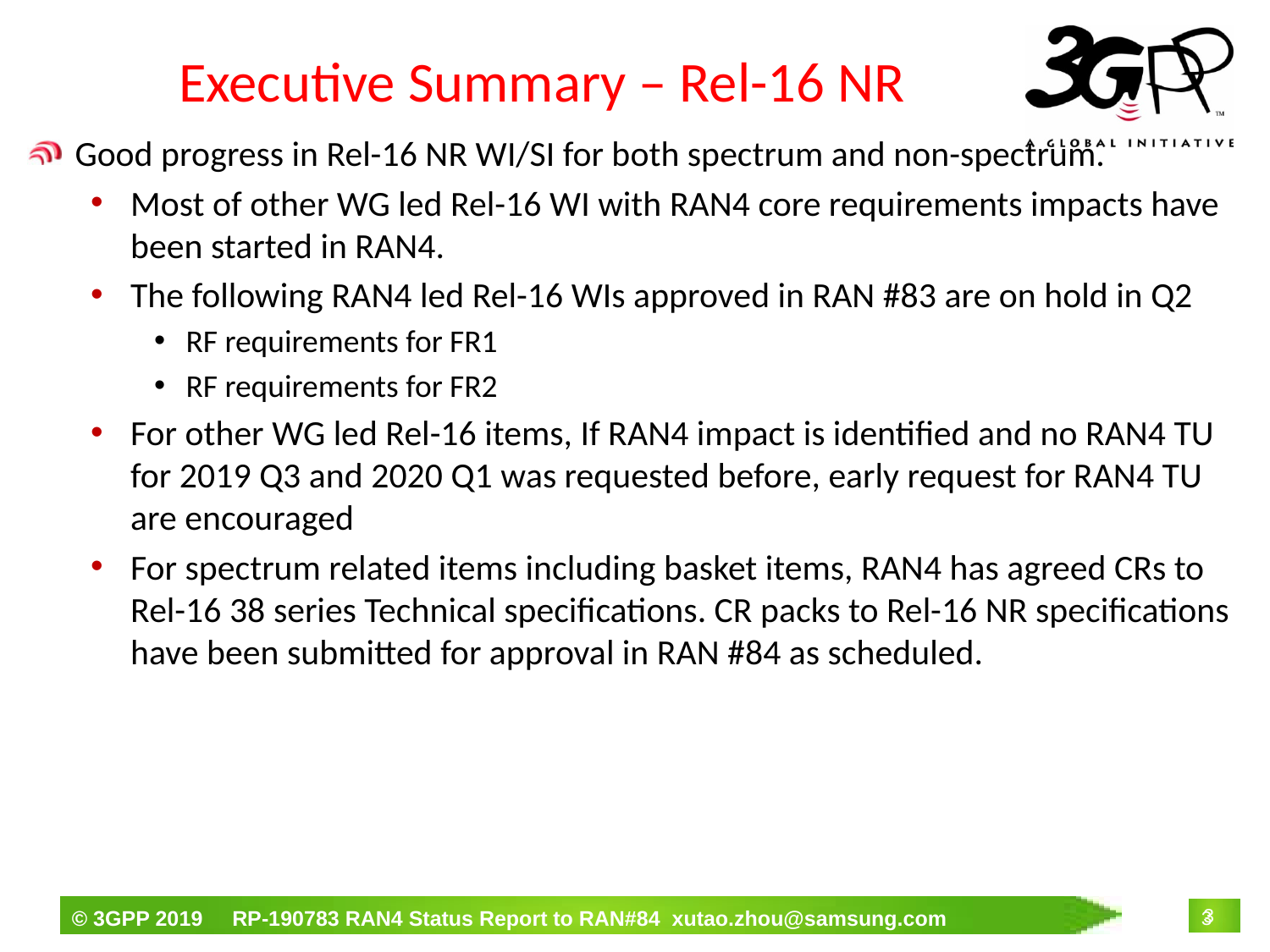

# Executive Summary – Rel-16 NR
Good progress in Rel-16 NR WI/SI for both spectrum and non-spectrum.
Most of other WG led Rel-16 WI with RAN4 core requirements impacts have been started in RAN4.
The following RAN4 led Rel-16 WIs approved in RAN #83 are on hold in Q2
RF requirements for FR1
RF requirements for FR2
For other WG led Rel-16 items, If RAN4 impact is identified and no RAN4 TU for 2019 Q3 and 2020 Q1 was requested before, early request for RAN4 TU are encouraged
For spectrum related items including basket items, RAN4 has agreed CRs to Rel-16 38 series Technical specifications. CR packs to Rel-16 NR specifications have been submitted for approval in RAN #84 as scheduled.

3